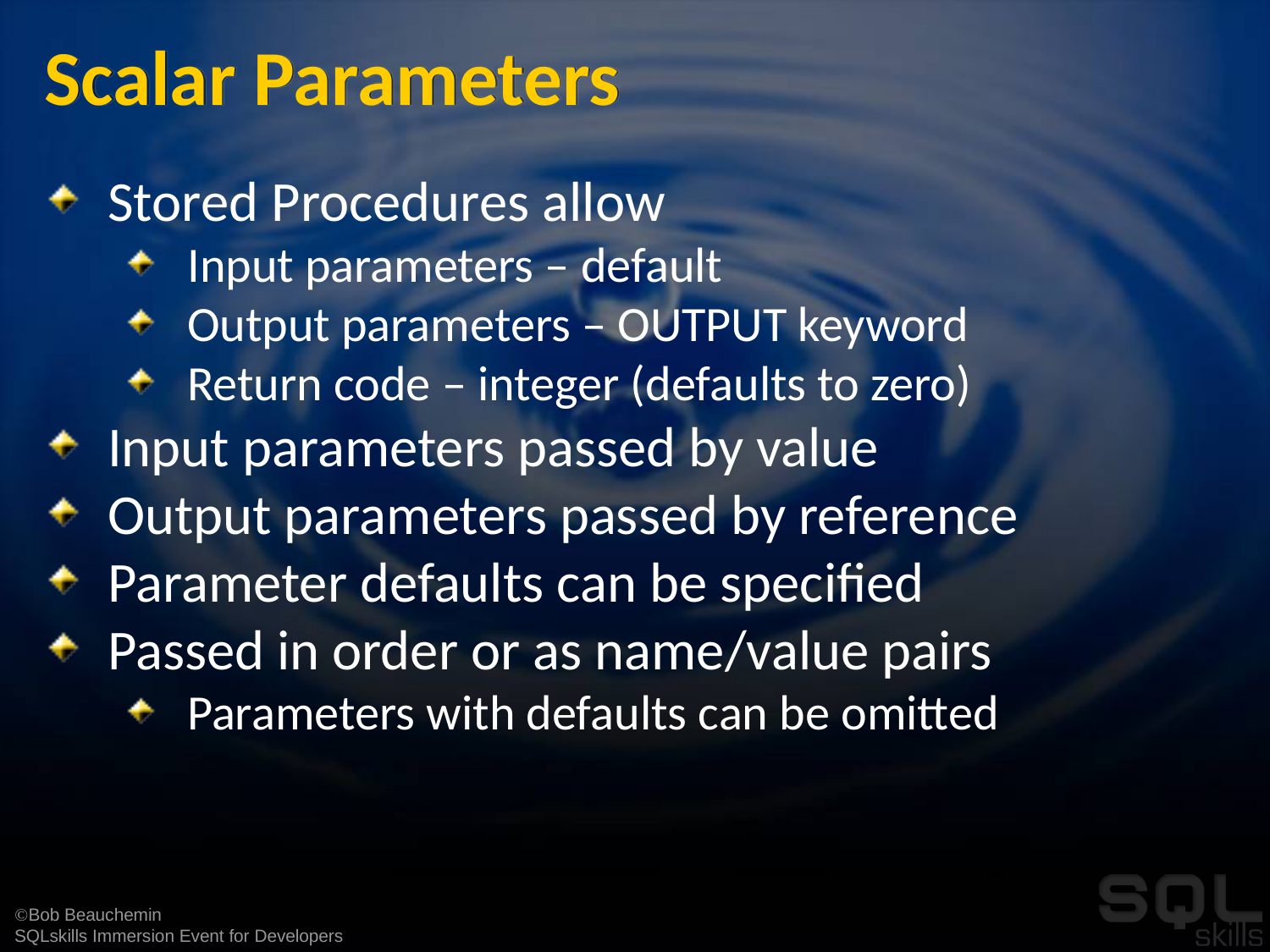

# Scalar Parameters
Stored Procedures allow
Input parameters – default
Output parameters – OUTPUT keyword
Return code – integer (defaults to zero)
Input parameters passed by value
Output parameters passed by reference
Parameter defaults can be specified
Passed in order or as name/value pairs
Parameters with defaults can be omitted